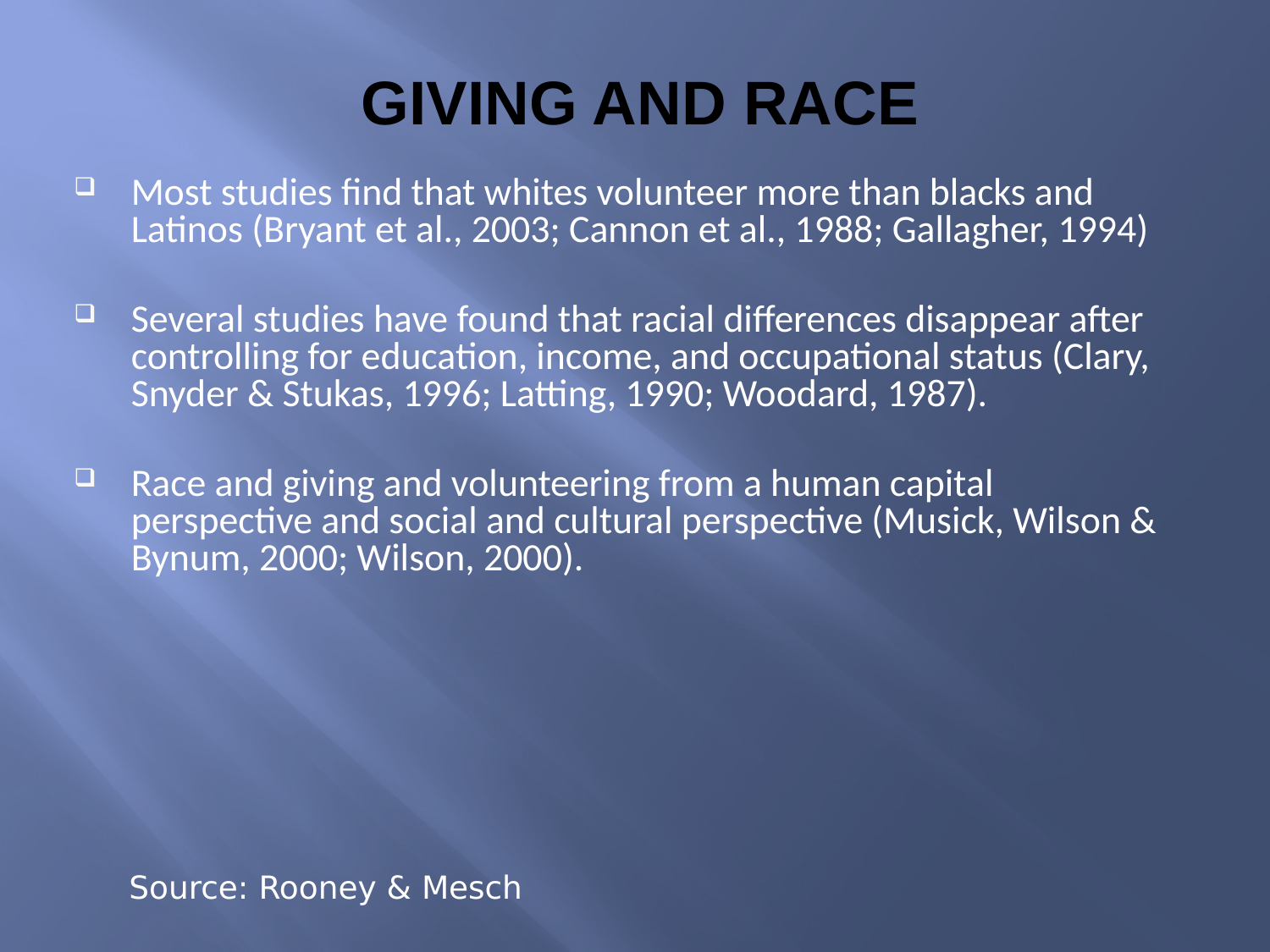

# GIVING AND RACE
Most studies find that whites volunteer more than blacks and Latinos (Bryant et al., 2003; Cannon et al., 1988; Gallagher, 1994)

Several studies have found that racial differences disappear after controlling for education, income, and occupational status (Clary, Snyder & Stukas, 1996; Latting, 1990; Woodard, 1987).

Race and giving and volunteering from a human capital perspective and social and cultural perspective (Musick, Wilson & Bynum, 2000; Wilson, 2000).
Source: Rooney & Mesch